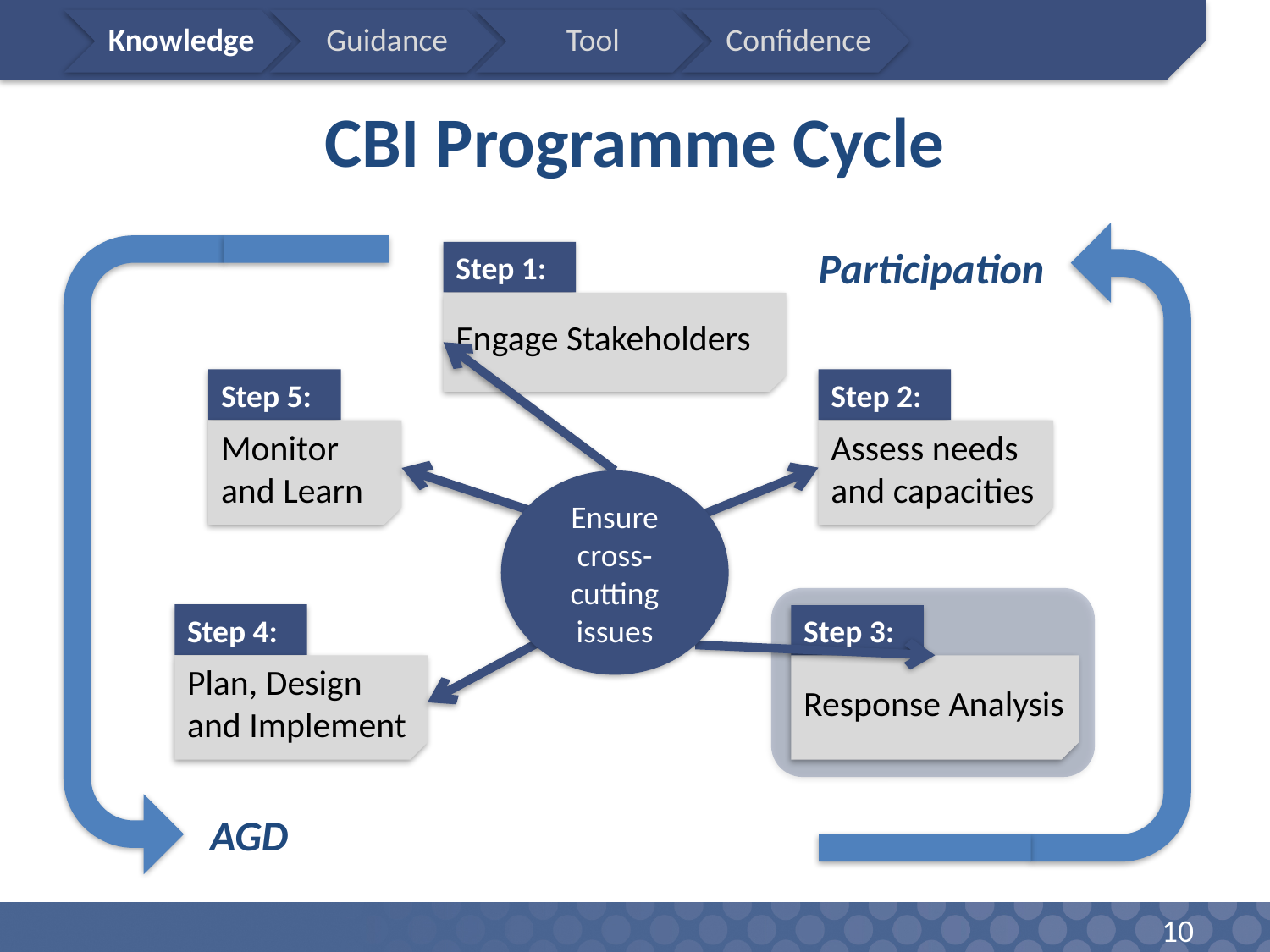

# CBI Programme Cycle

Participation

Step 1:

Engage Stakeholders
Step 5:
Monitor
and Learn

Step 2:
Assess needs and capacities

Ensure cross-cutting issues

Step 4:
Plan, Design
and Implement

Step 3:

Response Analysis
AGD
10